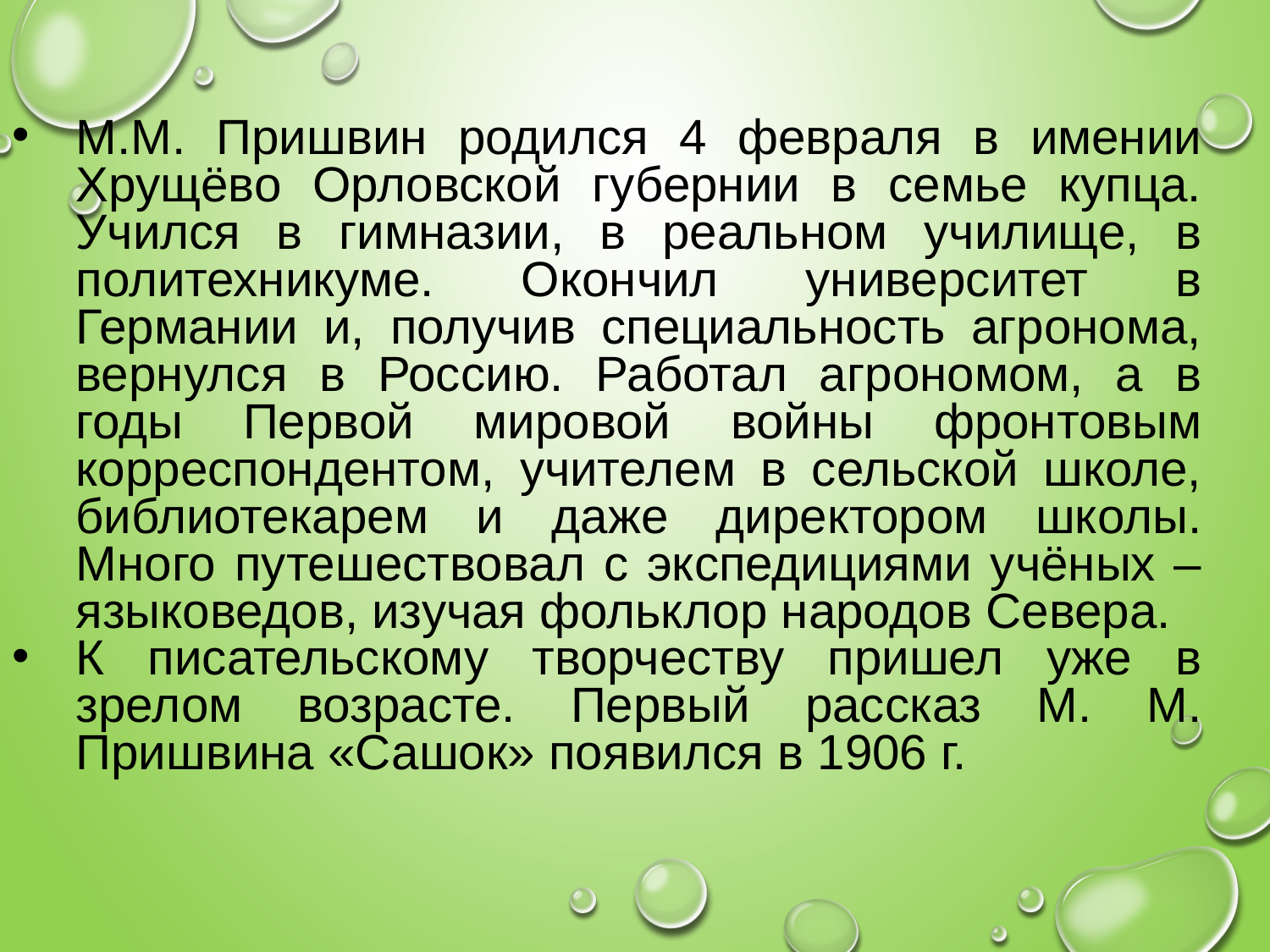

М.М. Пришвин родился 4 февраля в имении Хрущёво Орловской губернии в семье купца. Учился в гимназии, в реальном училище, в политехникуме. Окончил университет в Германии и, получив специальность агронома, вернулся в Россию. Работал агрономом, а в годы Первой мировой войны фронтовым корреспондентом, учителем в сельской школе, библиотекарем и даже директором школы. Много путешествовал с экспедициями учёных – языковедов, изучая фольклор народов Севера.
К писательскому творчеству пришел уже в зрелом возрасте. Первый рассказ М. М. Пришвина «Сашок» появился в 1906 г.